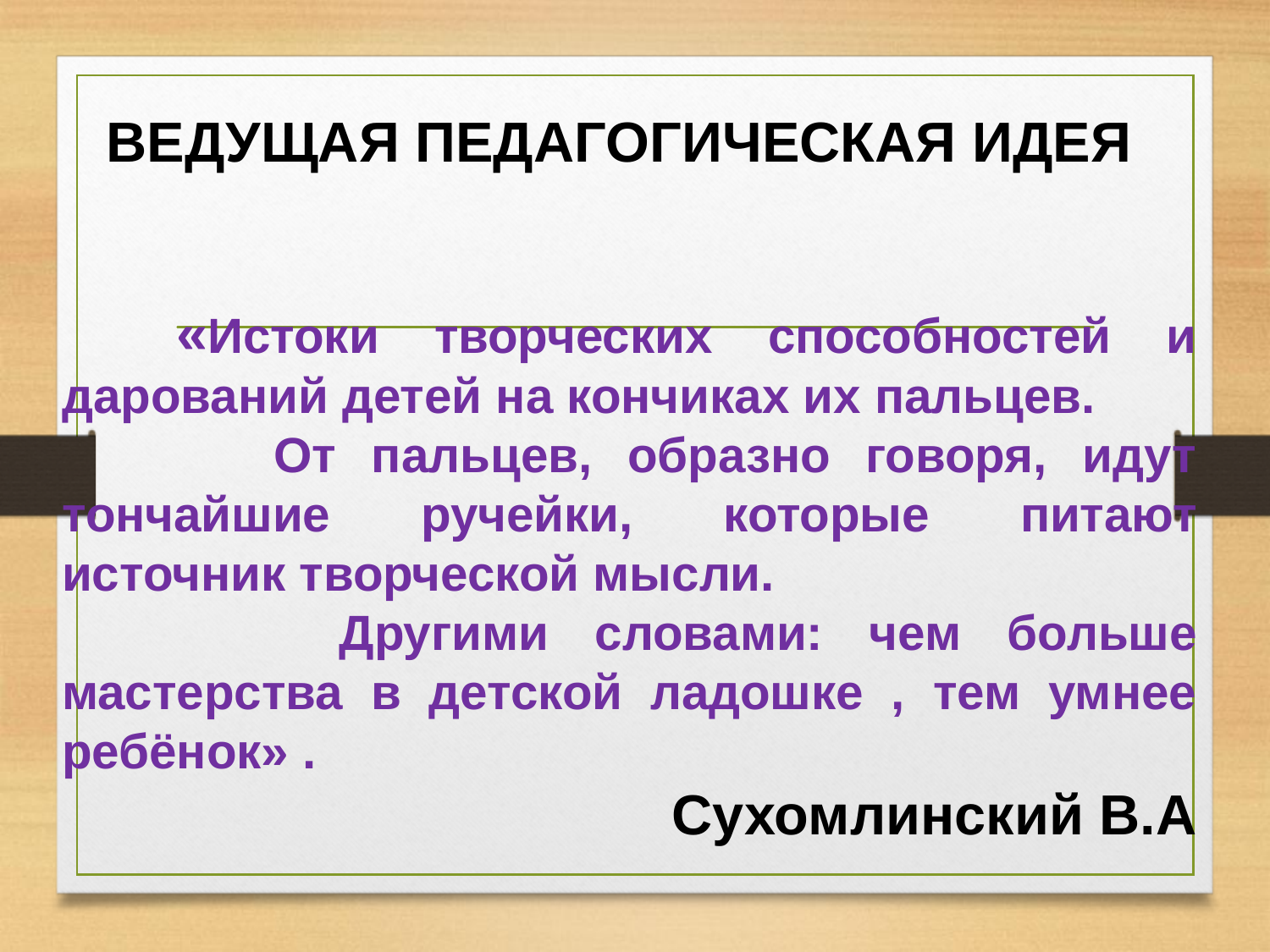

ВЕДУЩАЯ ПЕДАГОГИЧЕСКАЯ ИДЕЯ

  «Истоки творческих способностей и дарований детей на кончиках их пальцев.
      От пальцев, образно говоря, идут тончайшие ручейки, которые питают источник творческой мысли.
      Другими словами: чем больше мастерства в детской ладошке , тем умнее ребёнок» .
Сухомлинский В.А